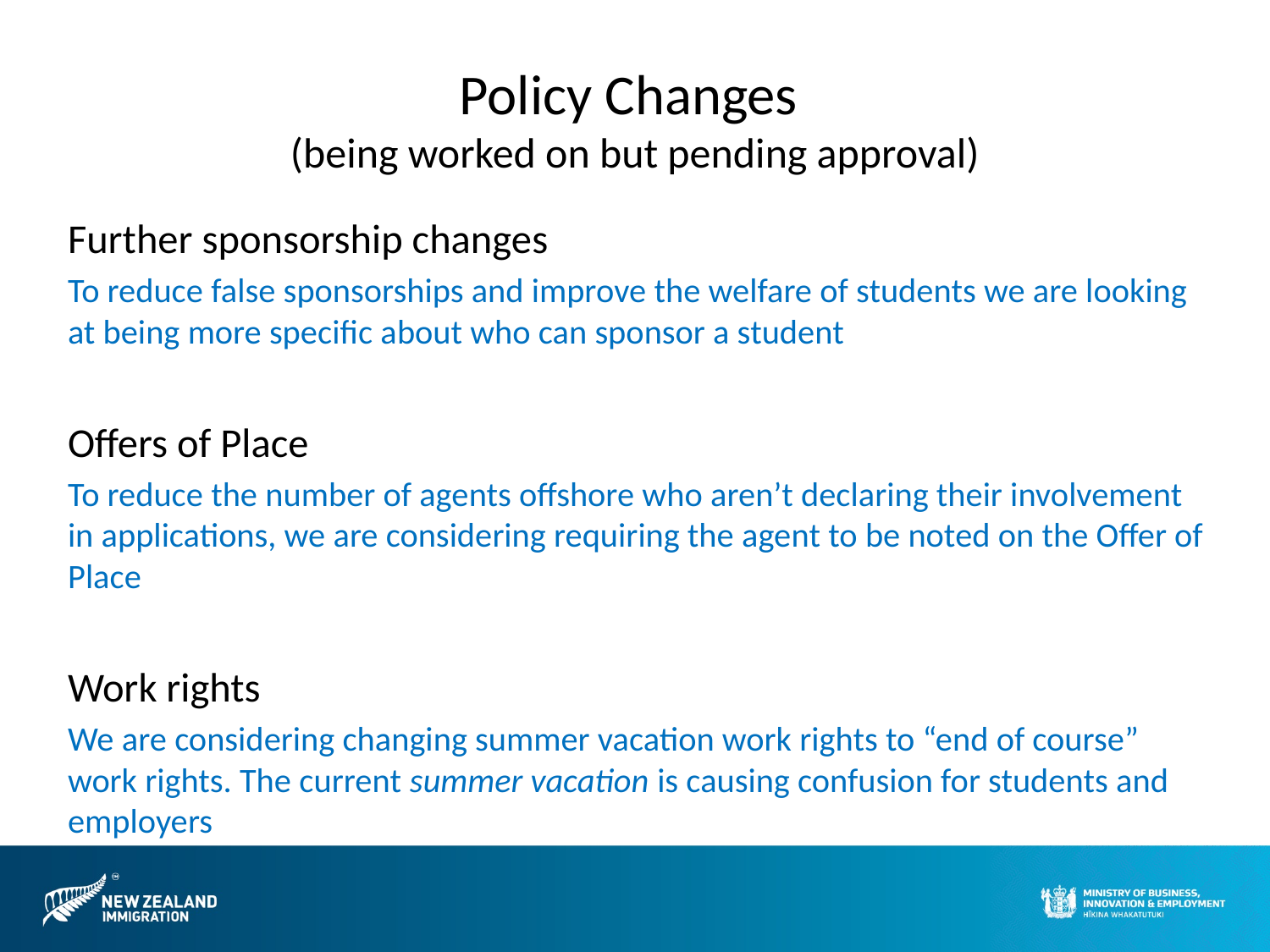

# Policy Changes (being worked on but pending approval)
Further sponsorship changes
To reduce false sponsorships and improve the welfare of students we are looking at being more specific about who can sponsor a student

Offers of Place
To reduce the number of agents offshore who aren’t declaring their involvement in applications, we are considering requiring the agent to be noted on the Offer of Place

Work rights
We are considering changing summer vacation work rights to “end of course” work rights. The current summer vacation is causing confusion for students and employers